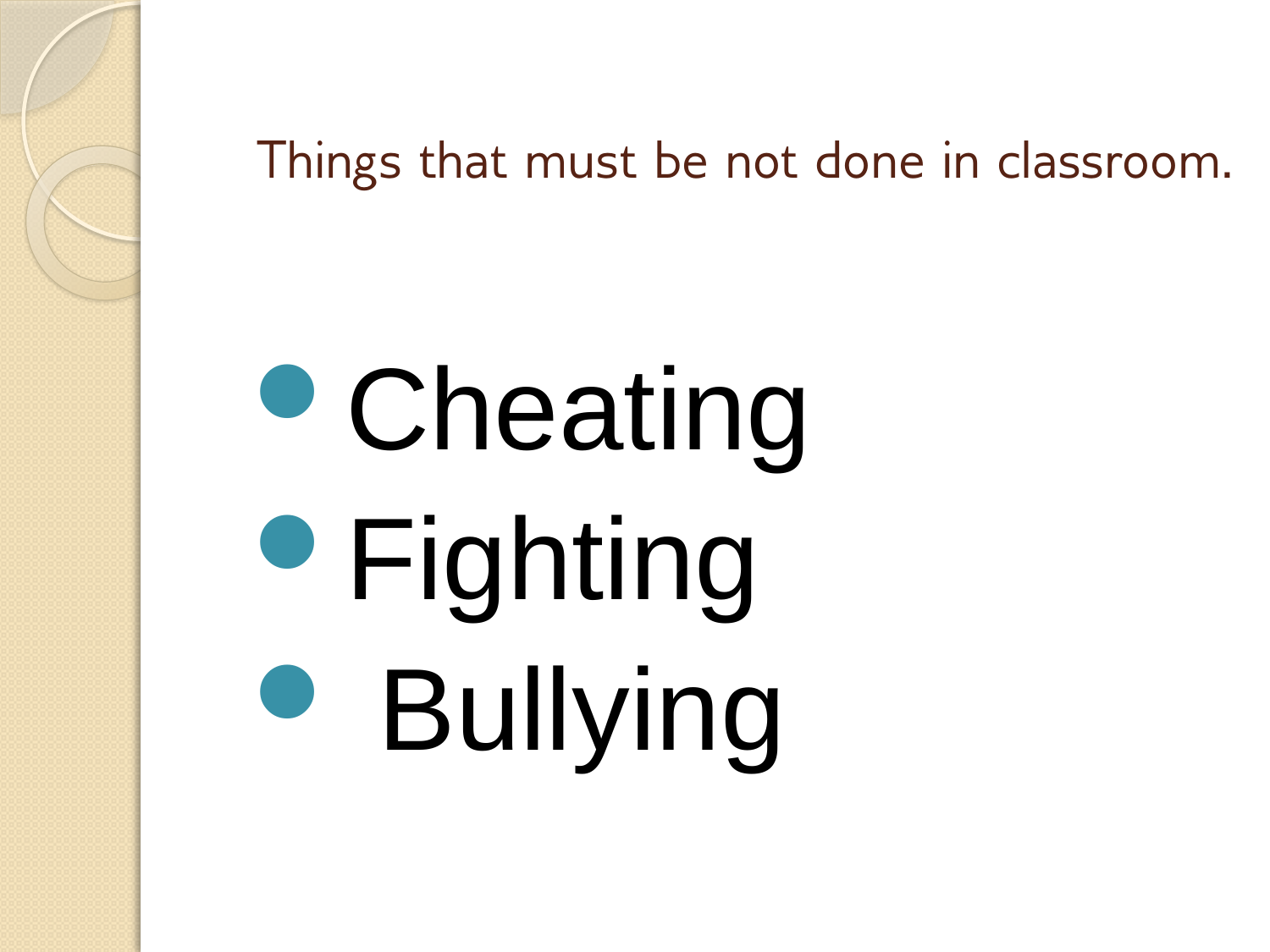

# Things that must be not done in classroom.
Cheating
Fighting
 Bullying